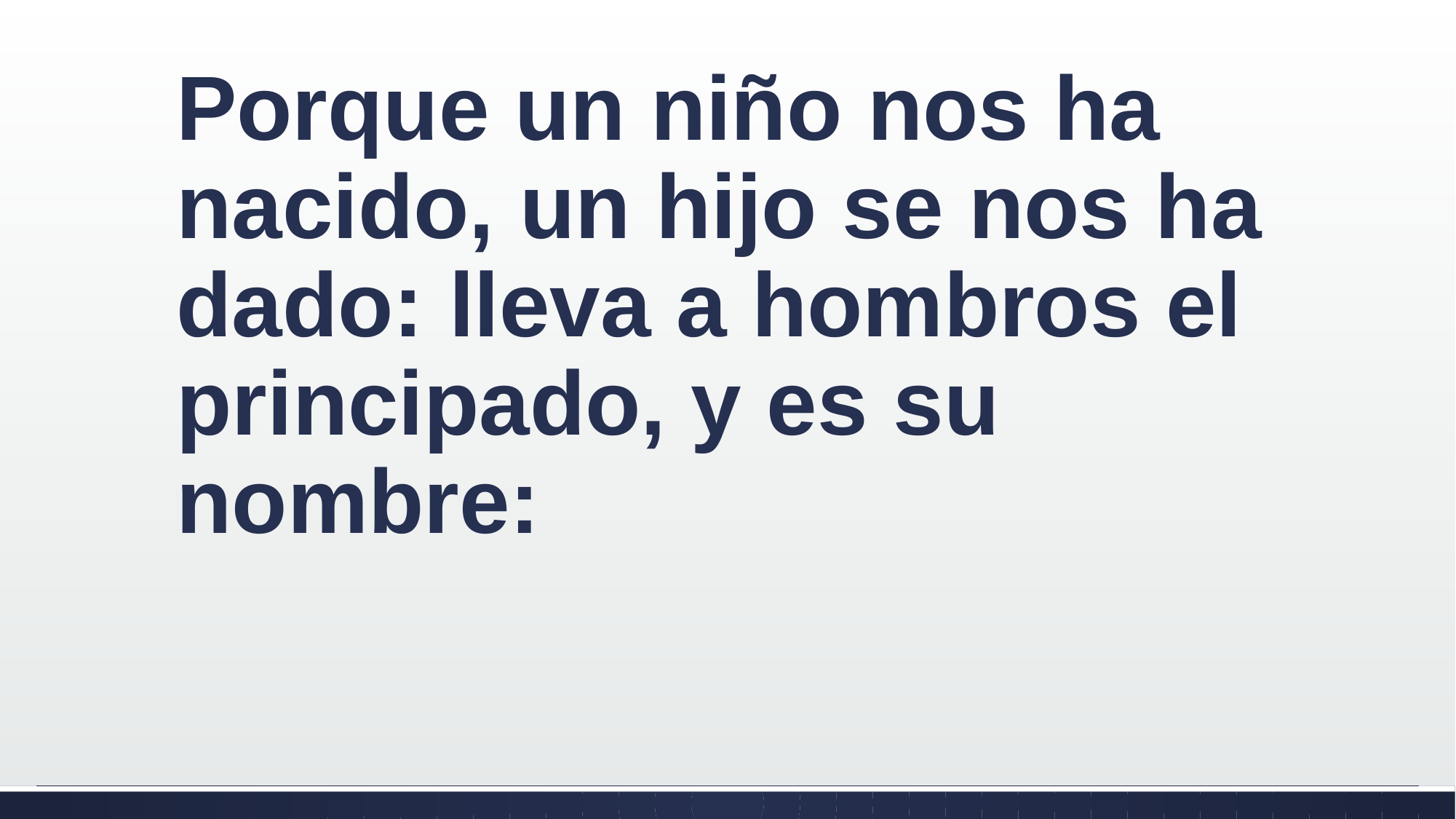

#
Porque un niño nos ha nacido, un hijo se nos ha dado: lleva a hombros el principado, y es su nombre: